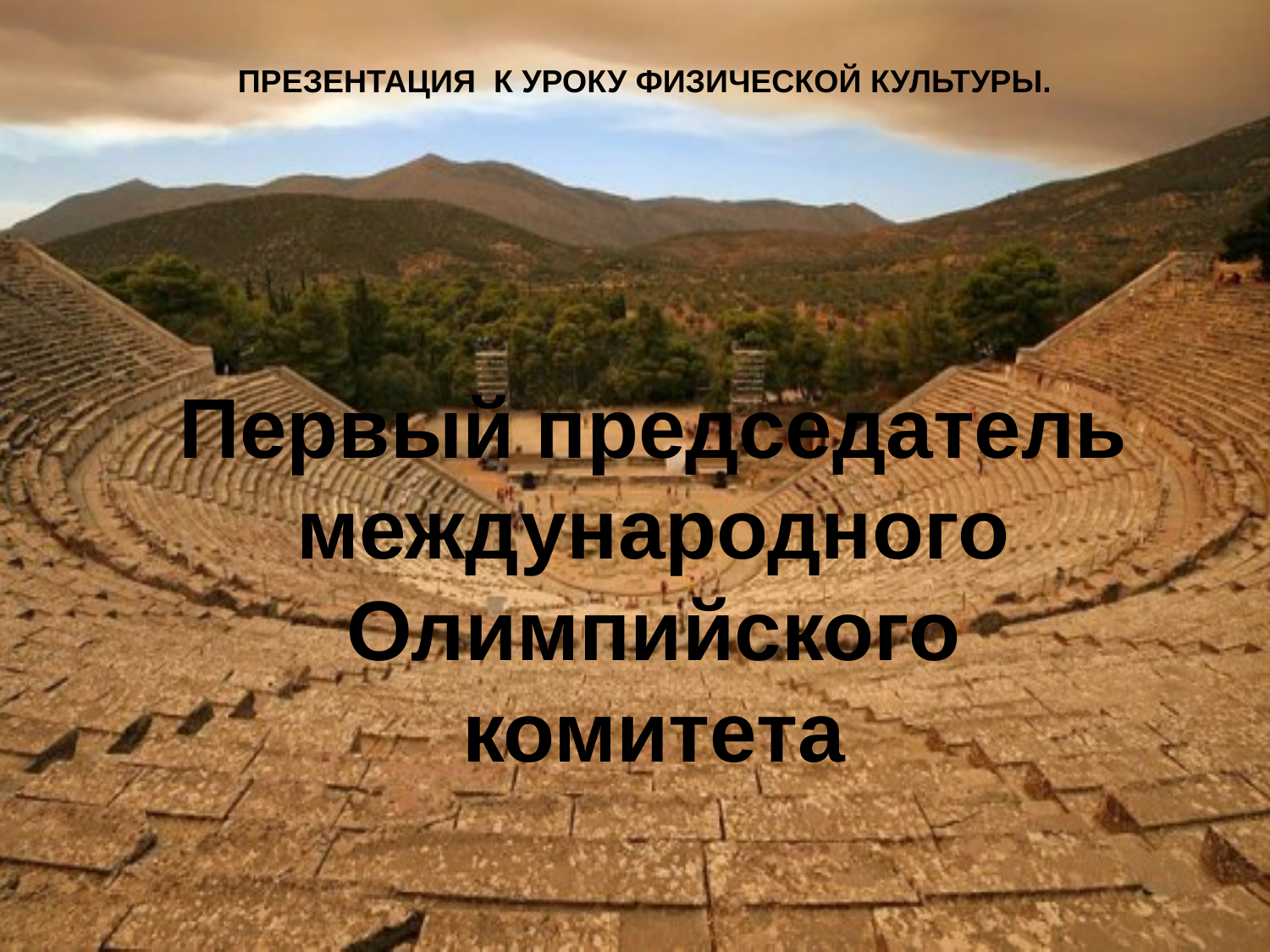

# Презентация  к уроку физической культуры.
Первый председатель международного Олимпийского комитета